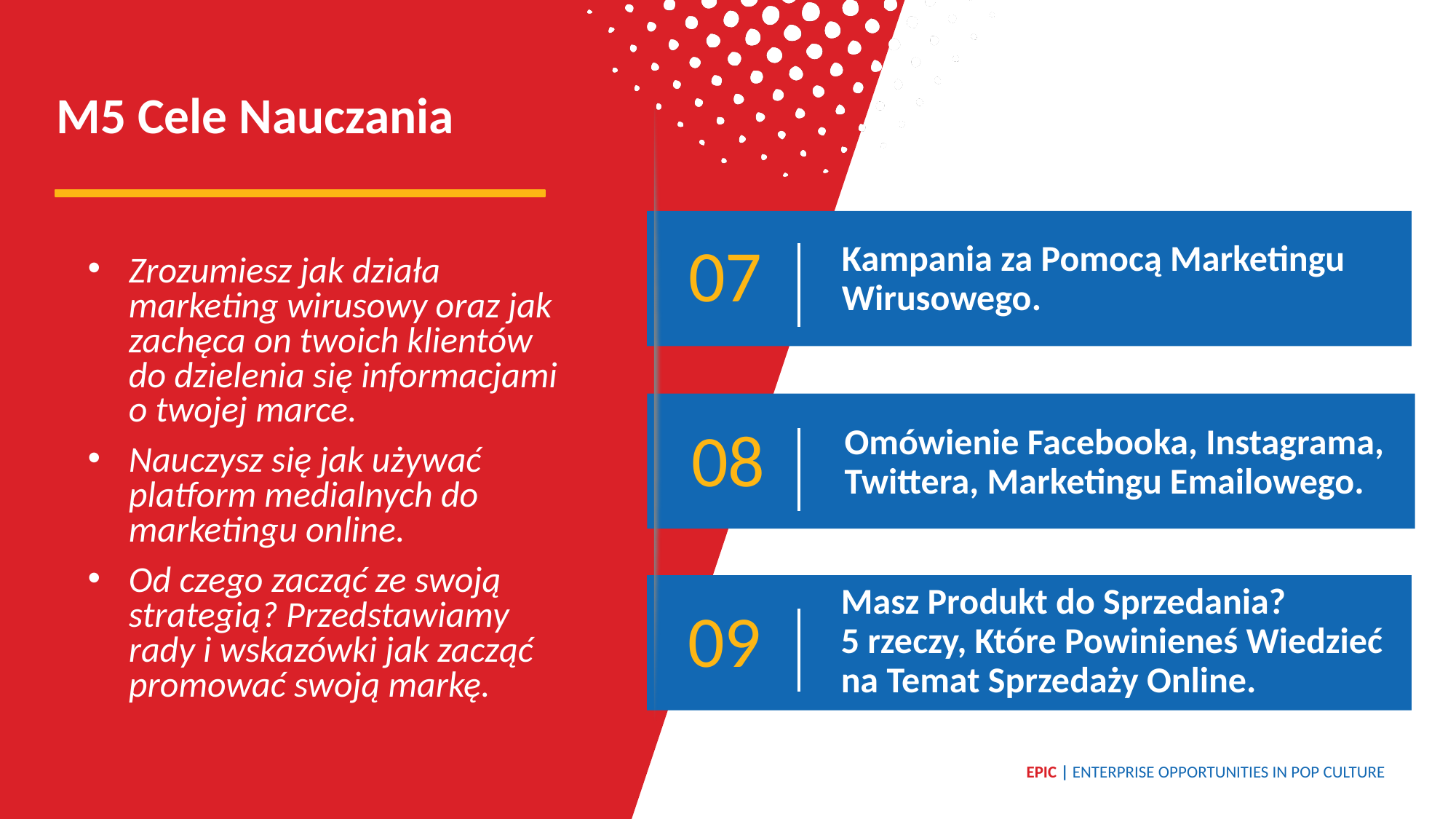

M5 Cele Nauczania
07
Kampania za Pomocą Marketingu Wirusowego.
Zrozumiesz jak działa marketing wirusowy oraz jak zachęca on twoich klientów do dzielenia się informacjami o twojej marce.
Nauczysz się jak używać platform medialnych do marketingu online.
Od czego zacząć ze swoją strategią? Przedstawiamy rady i wskazówki jak zacząć promować swoją markę.
Omówienie Facebooka, Instagrama, Twittera, Marketingu Emailowego.
08
Masz Produkt do Sprzedania?
5 rzeczy, Które Powinieneś Wiedzieć na Temat Sprzedaży Online.
09